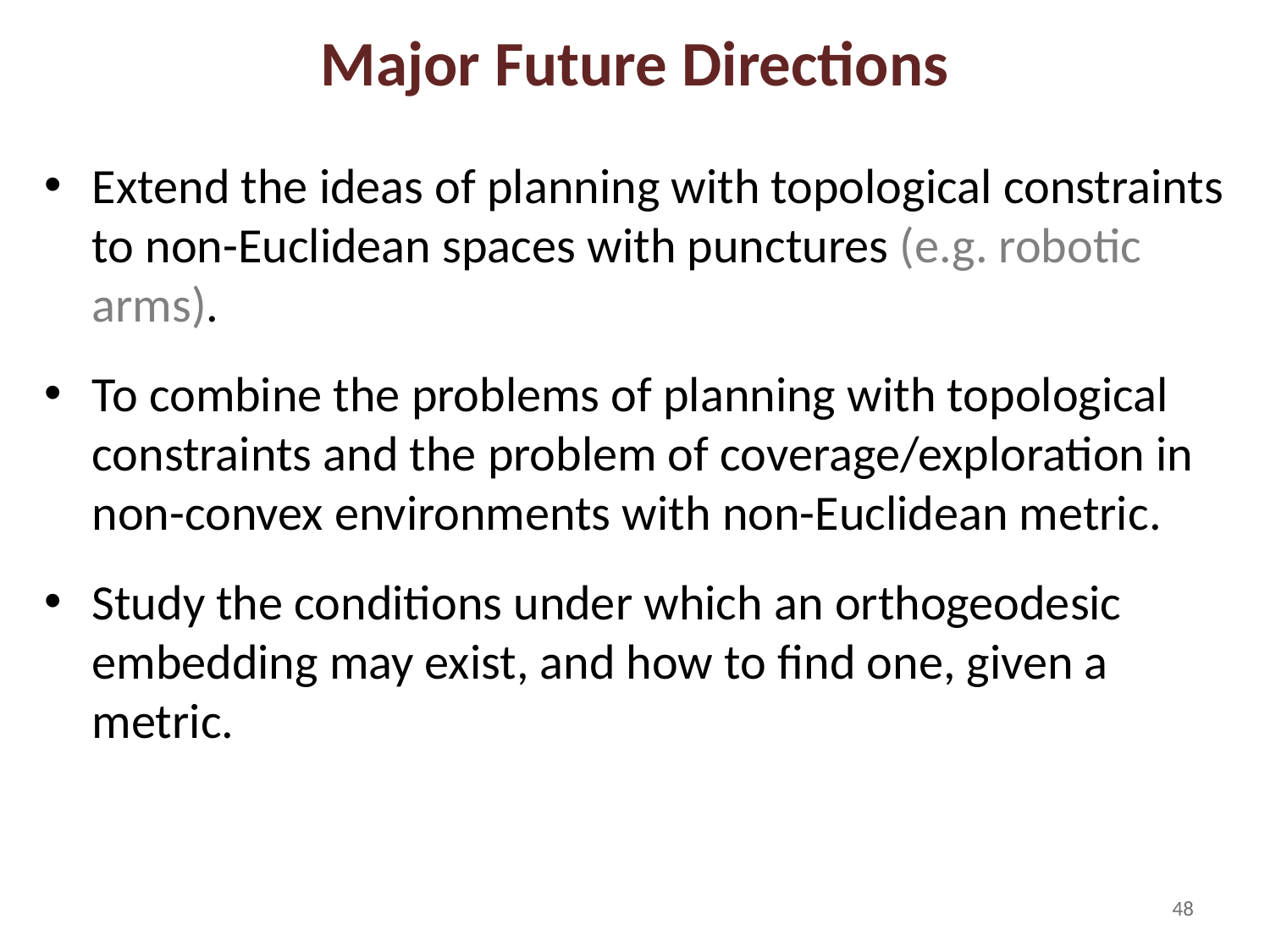

# Major Future Directions
Extend the ideas of planning with topological constraints to non-Euclidean spaces with punctures (e.g. robotic arms).
To combine the problems of planning with topological constraints and the problem of coverage/exploration in non-convex environments with non-Euclidean metric.
Study the conditions under which an orthogeodesic embedding may exist, and how to find one, given a metric.
48